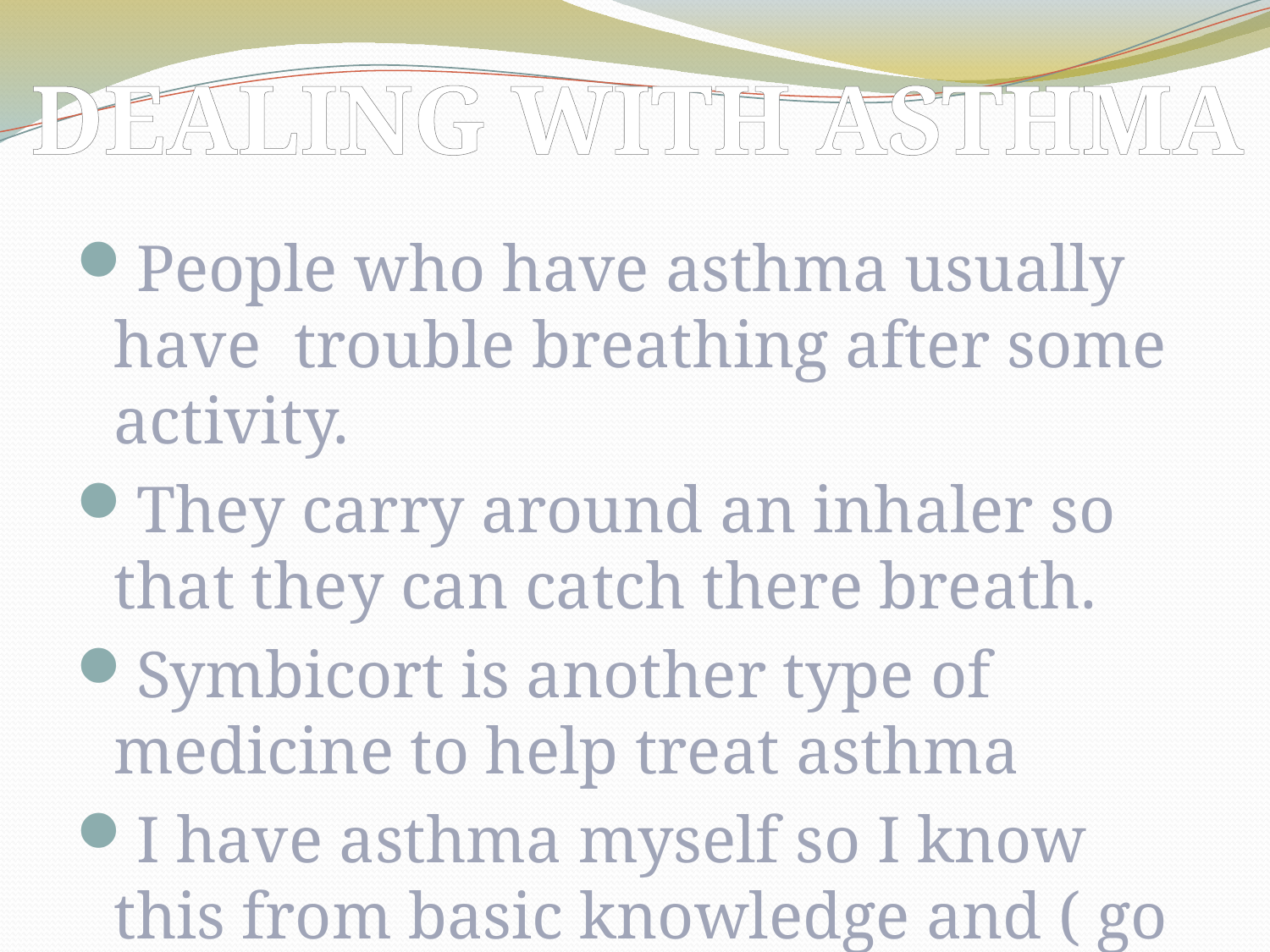

DEALING WITH ASTHMA
People who have asthma usually have  trouble breathing after some activity.
They carry around an inhaler so that they can catch there breath.
Symbicort is another type of medicine to help treat asthma
I have asthma myself so I know this from basic knowledge and ( go to next slide)